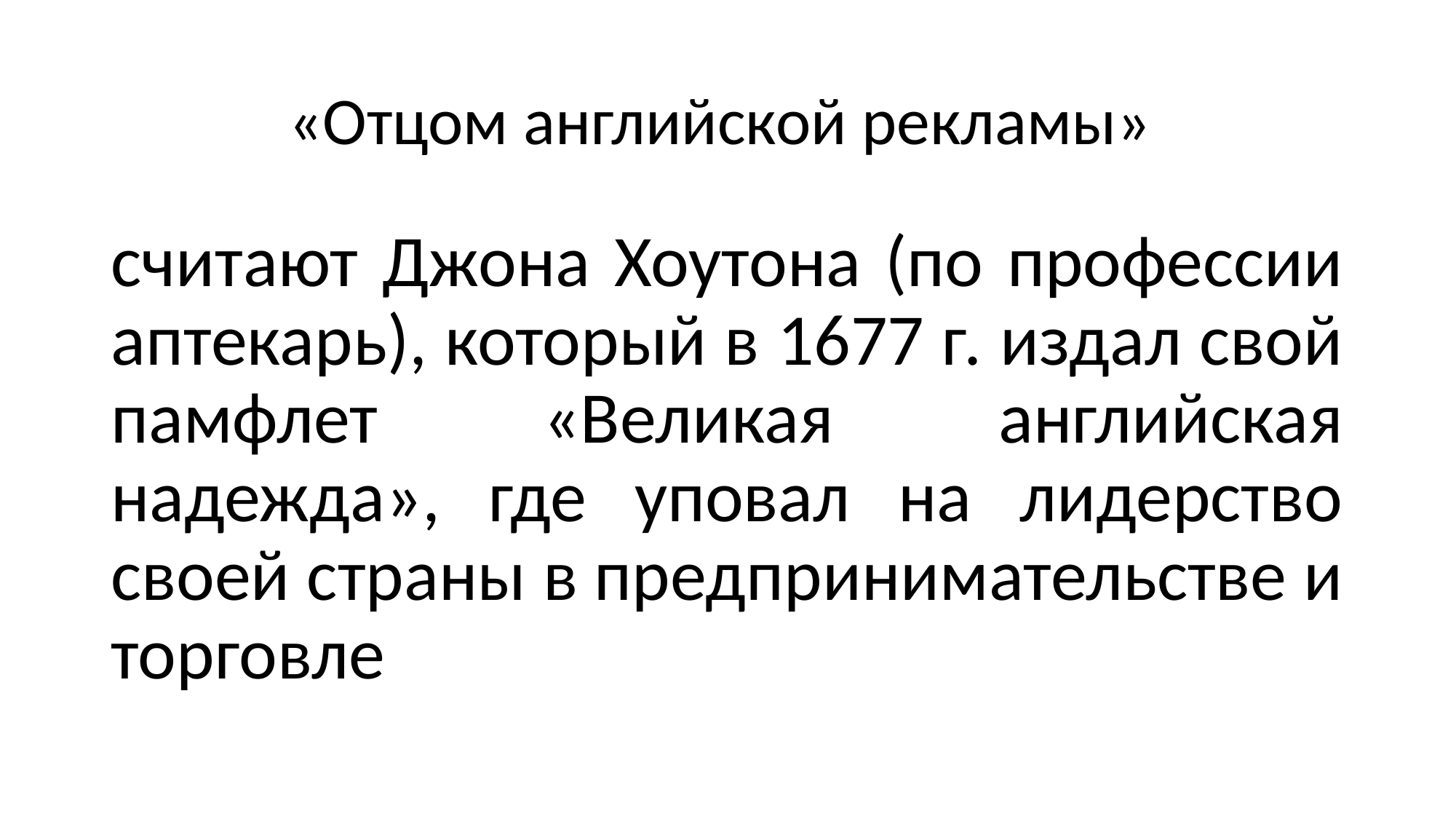

# «Отцом английской рекламы»
считают Джона Хоутона (по профессии аптекарь), который в 1677 г. издал свой памфлет «Великая английская надежда», где уповал на лидерство своей страны в предпринимательстве и торговле